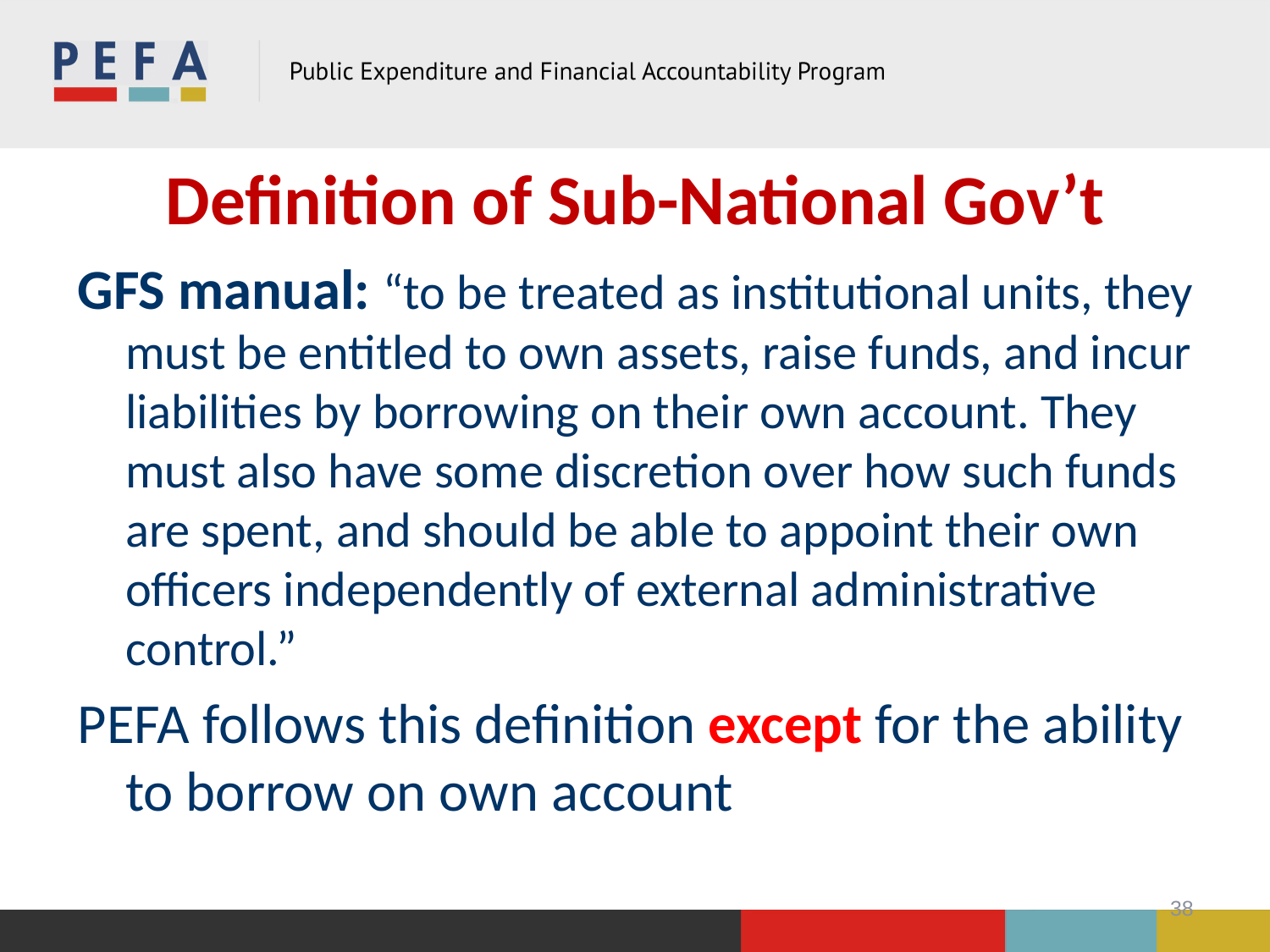

# Definition of Sub-National Gov’t
GFS manual: “to be treated as institutional units, they must be entitled to own assets, raise funds, and incur liabilities by borrowing on their own account. They must also have some discretion over how such funds are spent, and should be able to appoint their own officers independently of external administrative control.”
PEFA follows this definition except for the ability to borrow on own account
38